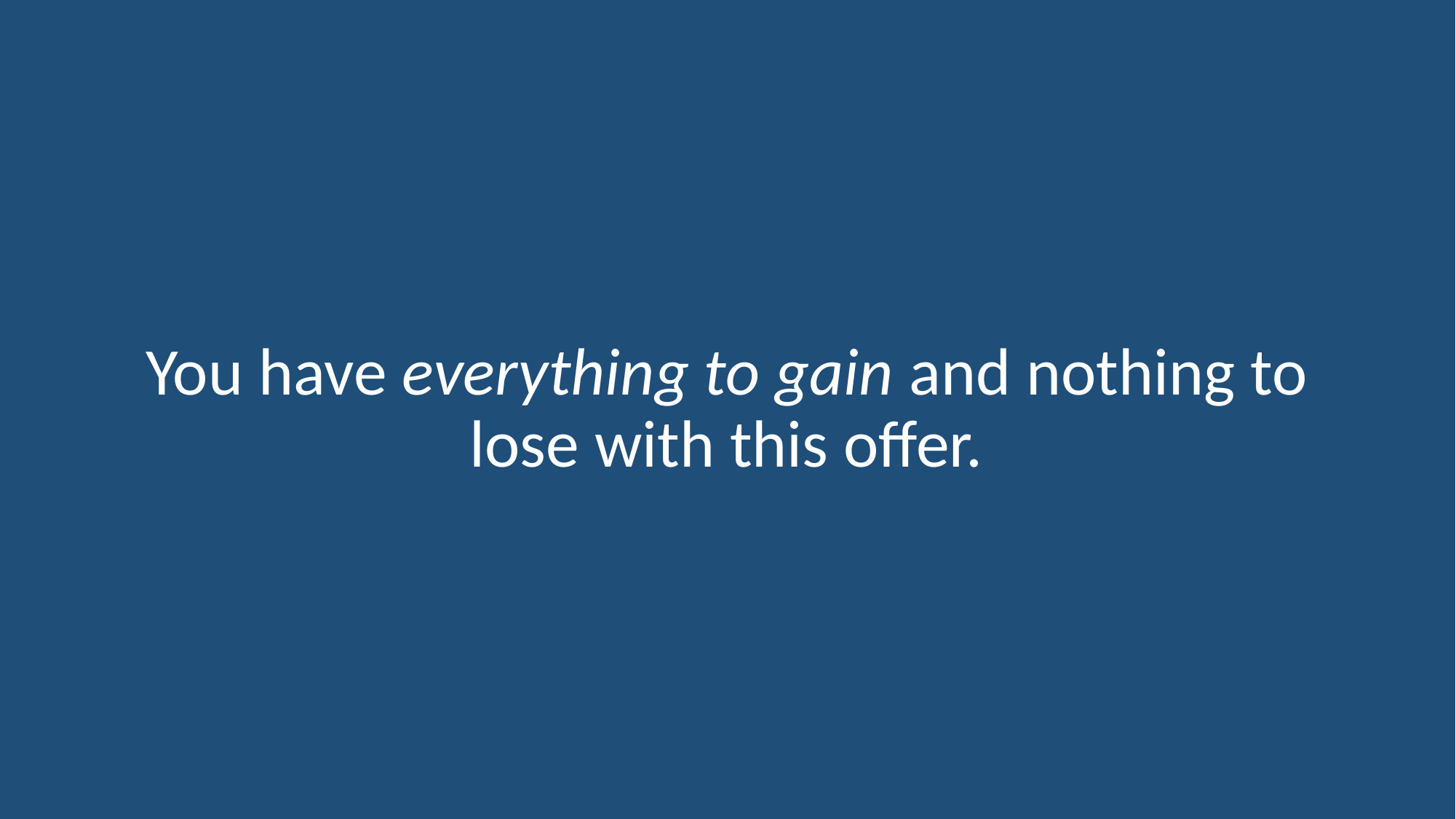

You have everything to gain and nothing to lose with this offer.